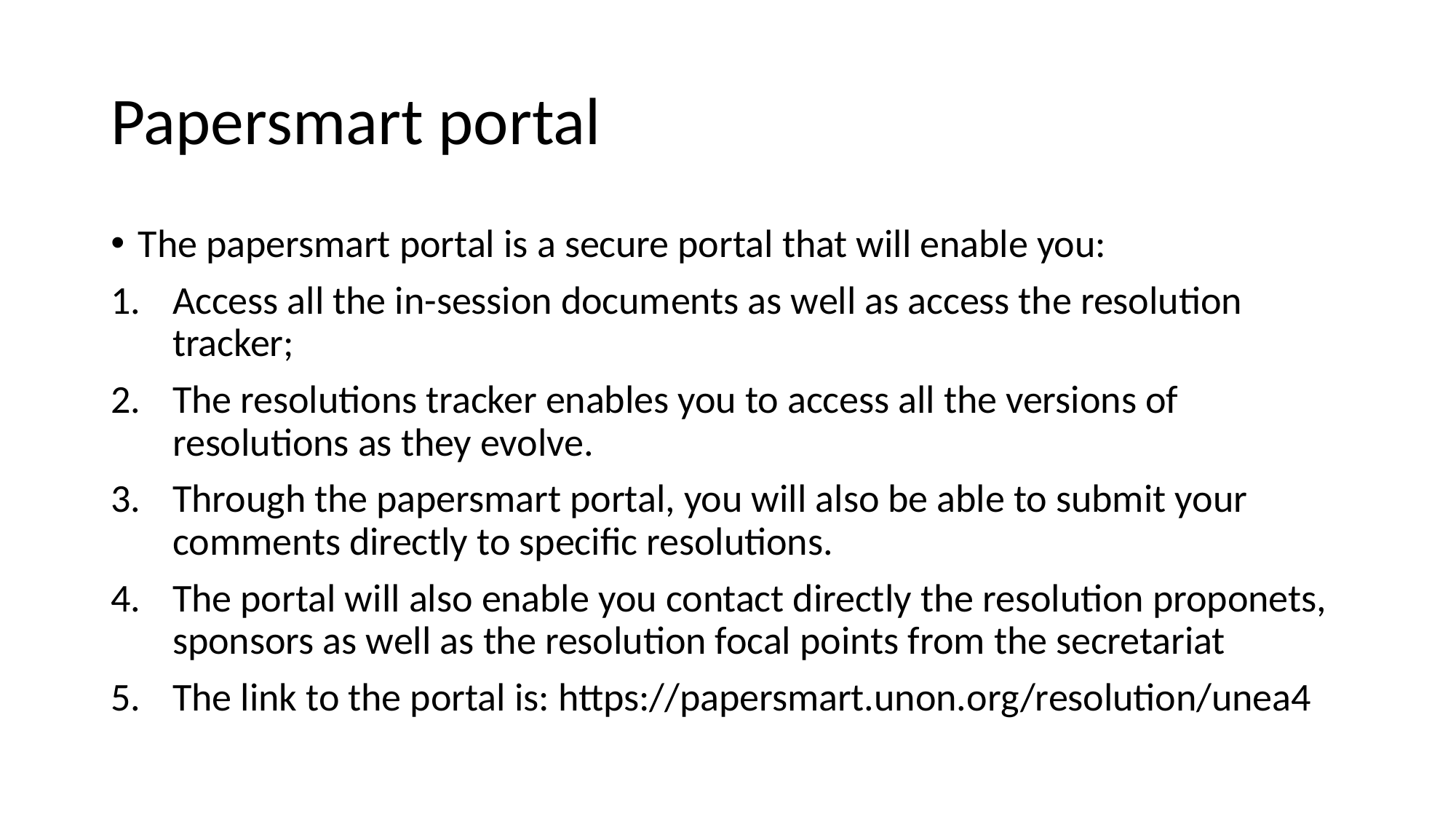

# Papersmart portal
The papersmart portal is a secure portal that will enable you:
Access all the in-session documents as well as access the resolution tracker;
The resolutions tracker enables you to access all the versions of resolutions as they evolve.
Through the papersmart portal, you will also be able to submit your comments directly to specific resolutions.
The portal will also enable you contact directly the resolution proponets, sponsors as well as the resolution focal points from the secretariat
The link to the portal is: https://papersmart.unon.org/resolution/unea4